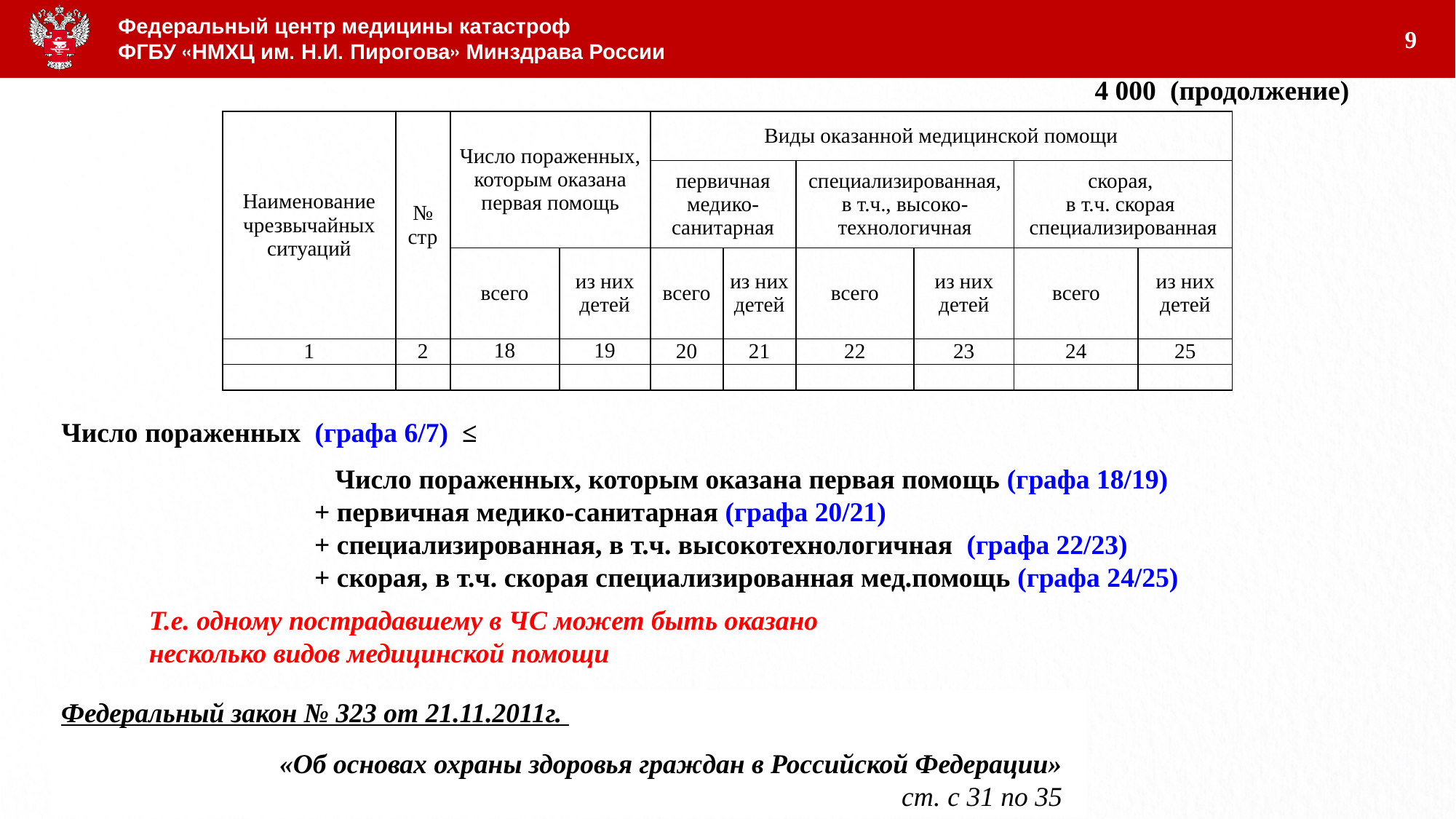

9
4 000  (продолжение)
| Наименование чрезвычайных ситуаций | № стр | Число пораженных, которым оказана первая помощь |  | Виды оказанной медицинской помощи |  |  |  |  |  |
| --- | --- | --- | --- | --- | --- | --- | --- | --- | --- |
|  |  |  |  | первичная медико- санитарная |  | специализированная, в т.ч., высоко-технологичная |  | скорая, в т.ч. скорая специализированная |  |
|  |  | всего | из них детей | всего | из них детей | всего | из них детей | всего | из них детей |
| 1 | 2 | 18 | 19 | 20 | 21 | 22 | 23 | 24 | 25 |
|  |  |  |  |  |  |  |  |  |  |
Число пораженных  (графа 6/7)  ≤
   Число пораженных, которым оказана первая помощь (графа 18/19)
+ первичная медико-санитарная (графа 20/21)
+ специализированная, в т.ч. высокотехнологичная  (графа 22/23)
+ скорая, в т.ч. скорая специализированная мед.помощь (графа 24/25)
Т.е. одному пострадавшему в ЧС может быть оказано несколько видов медицинской помощи
Федеральный закон № 323 от 21.11.2011г.

		«Об основах охраны здоровья граждан в Российской Федерации»
		                                                                                          ст. с 31 по 35